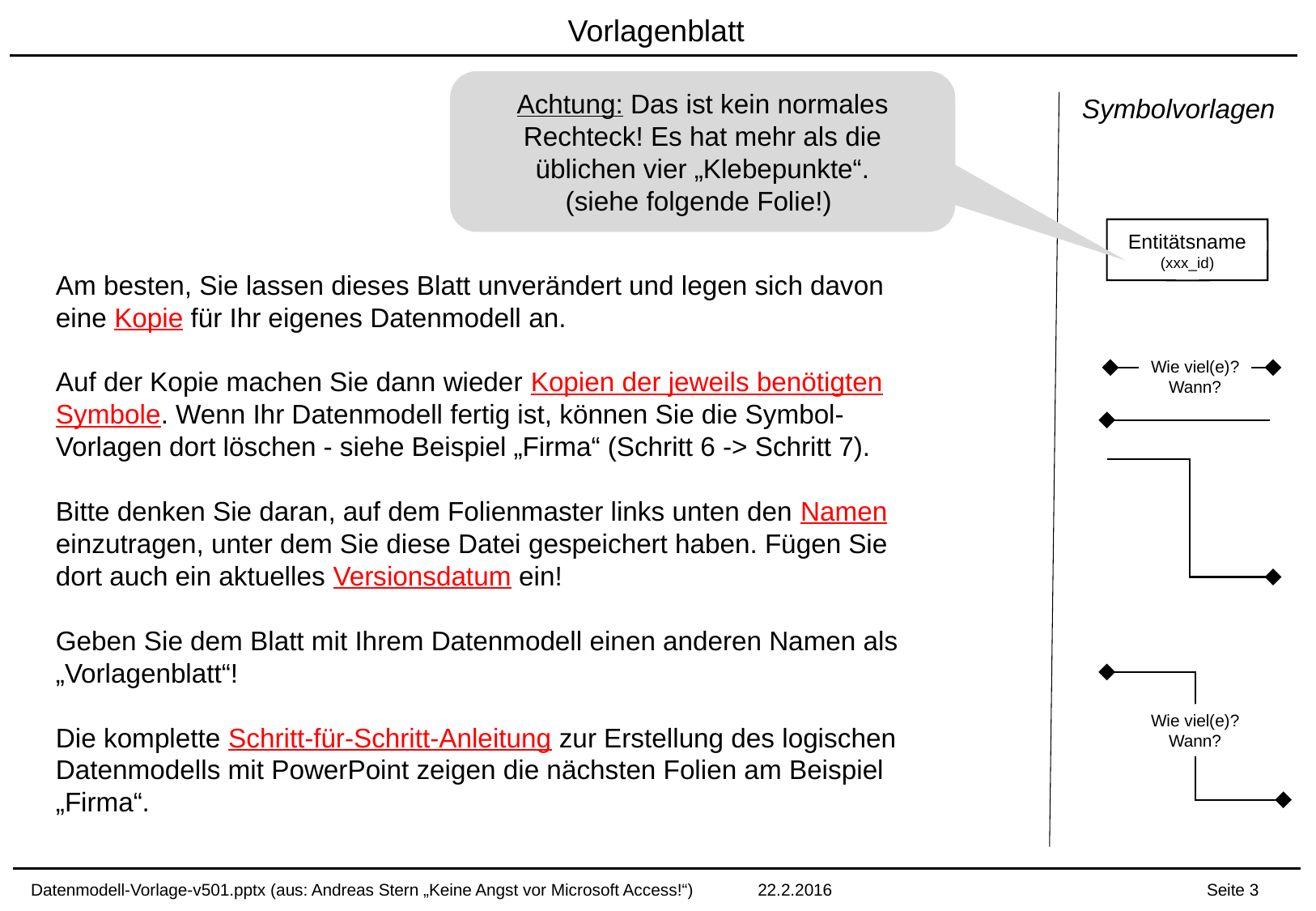

# Vorlagenblatt
Achtung: Das ist kein normales Rechteck! Es hat mehr als die üblichen vier „Klebepunkte“.
(siehe folgende Folie!)
Symbolvorlagen
Entitätsname
(xxx_id)
Am besten, Sie lassen dieses Blatt unverändert und legen sich davon eine Kopie für Ihr eigenes Datenmodell an.

Auf der Kopie machen Sie dann wieder Kopien der jeweils benötigten Symbole. Wenn Ihr Datenmodell fertig ist, können Sie die Symbol-Vorlagen dort löschen - siehe Beispiel „Firma“ (Schritt 6 -> Schritt 7).

Bitte denken Sie daran, auf dem Folienmaster links unten den Namen einzutragen, unter dem Sie diese Datei gespeichert haben. Fügen Sie dort auch ein aktuelles Versionsdatum ein!

Geben Sie dem Blatt mit Ihrem Datenmodell einen anderen Namen als „Vorlagenblatt“!

Die komplette Schritt-für-Schritt-Anleitung zur Erstellung des logischen Datenmodells mit PowerPoint zeigen die nächsten Folien am Beispiel „Firma“.
Wie viel(e)?
Wann?
Wie viel(e)?
Wann?